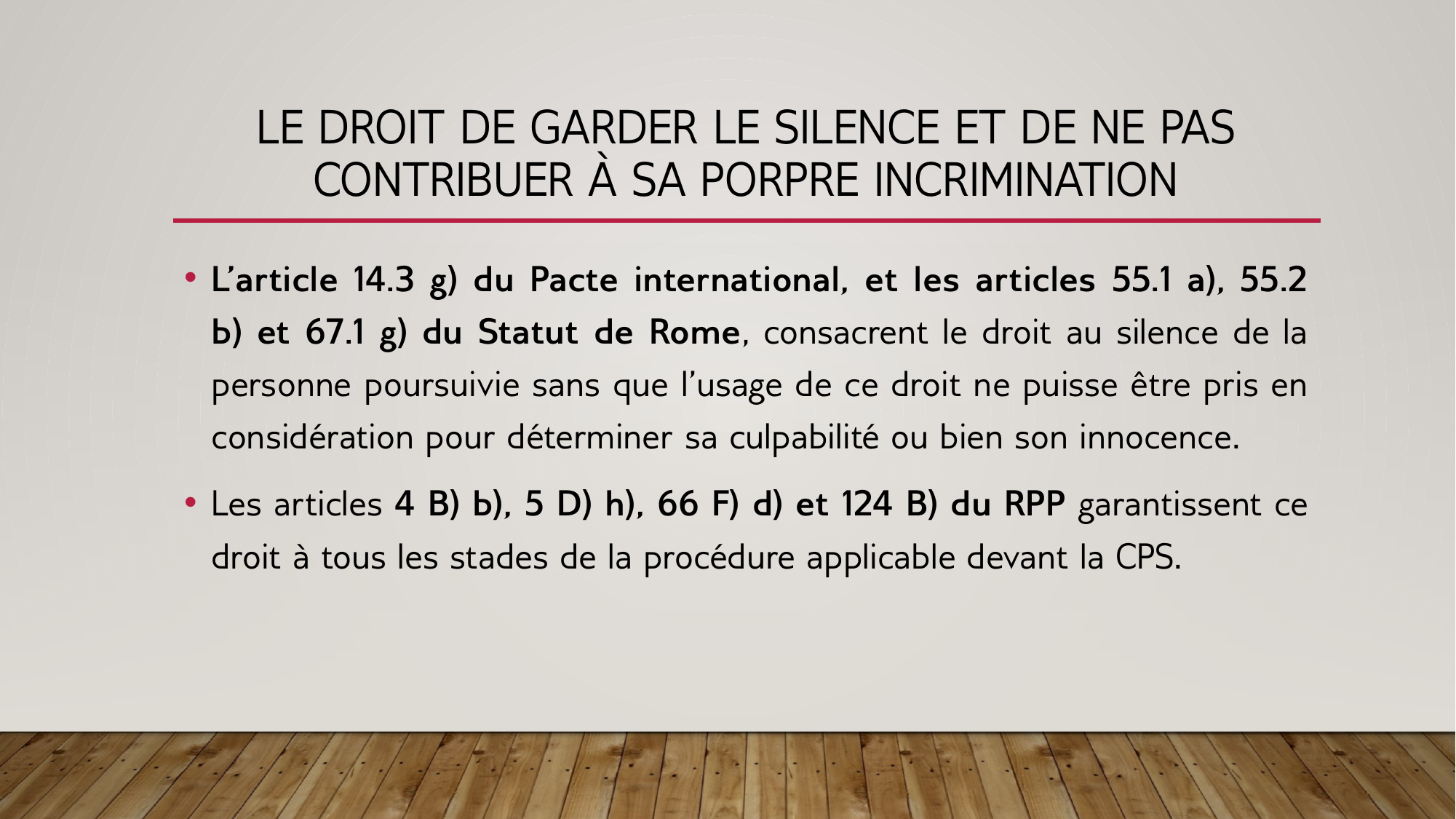

# Le DROIT DE GARDER LE SILENCE ET DE NE PAS CONTRIBUER À SA PORPRE INCRIMINATION
L’article 14.3 g) du Pacte international, et les articles 55.1 a), 55.2 b) et 67.1 g) du Statut de Rome, consacrent le droit au silence de la personne poursuivie sans que l’usage de ce droit ne puisse être pris en considération pour déterminer sa culpabilité ou bien son innocence.
Les articles 4 B) b), 5 D) h), 66 F) d) et 124 B) du RPP garantissent ce droit à tous les stades de la procédure applicable devant la CPS.